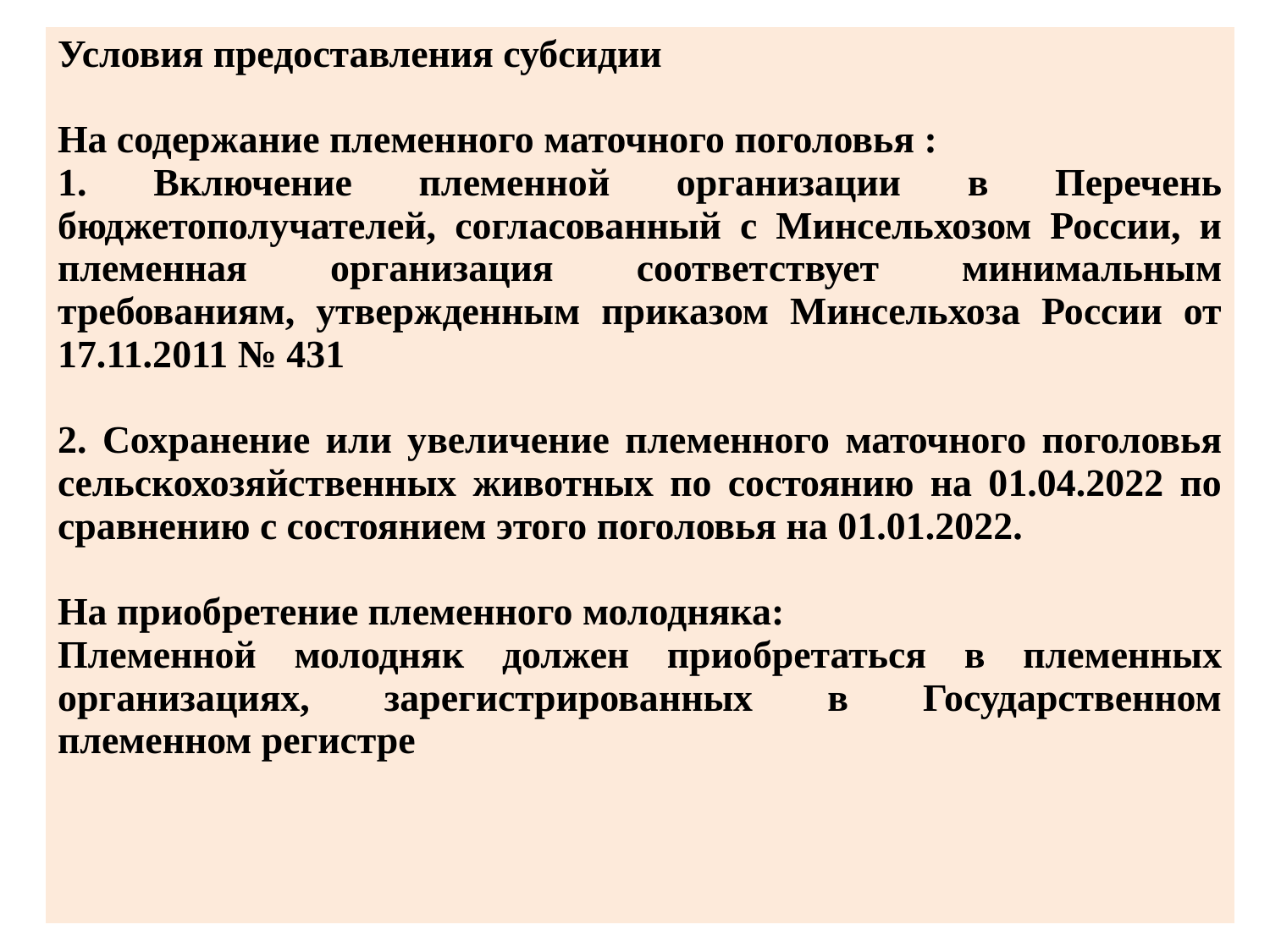

| Условия предоставления субсидии На содержание племенного маточного поголовья : 1. Включение племенной организации в Перечень бюджетополучателей, согласованный с Минсельхозом России, и племенная организация соответствует минимальным требованиям, утвержденным приказом Минсельхоза России от 17.11.2011 № 431 2. Сохранение или увеличение племенного маточного поголовья сельскохозяйственных животных по состоянию на 01.04.2022 по сравнению с состоянием этого поголовья на 01.01.2022. На приобретение племенного молодняка: Племенной молодняк должен приобретаться в племенных организациях, зарегистрированных в Государственном племенном регистре |
| --- |